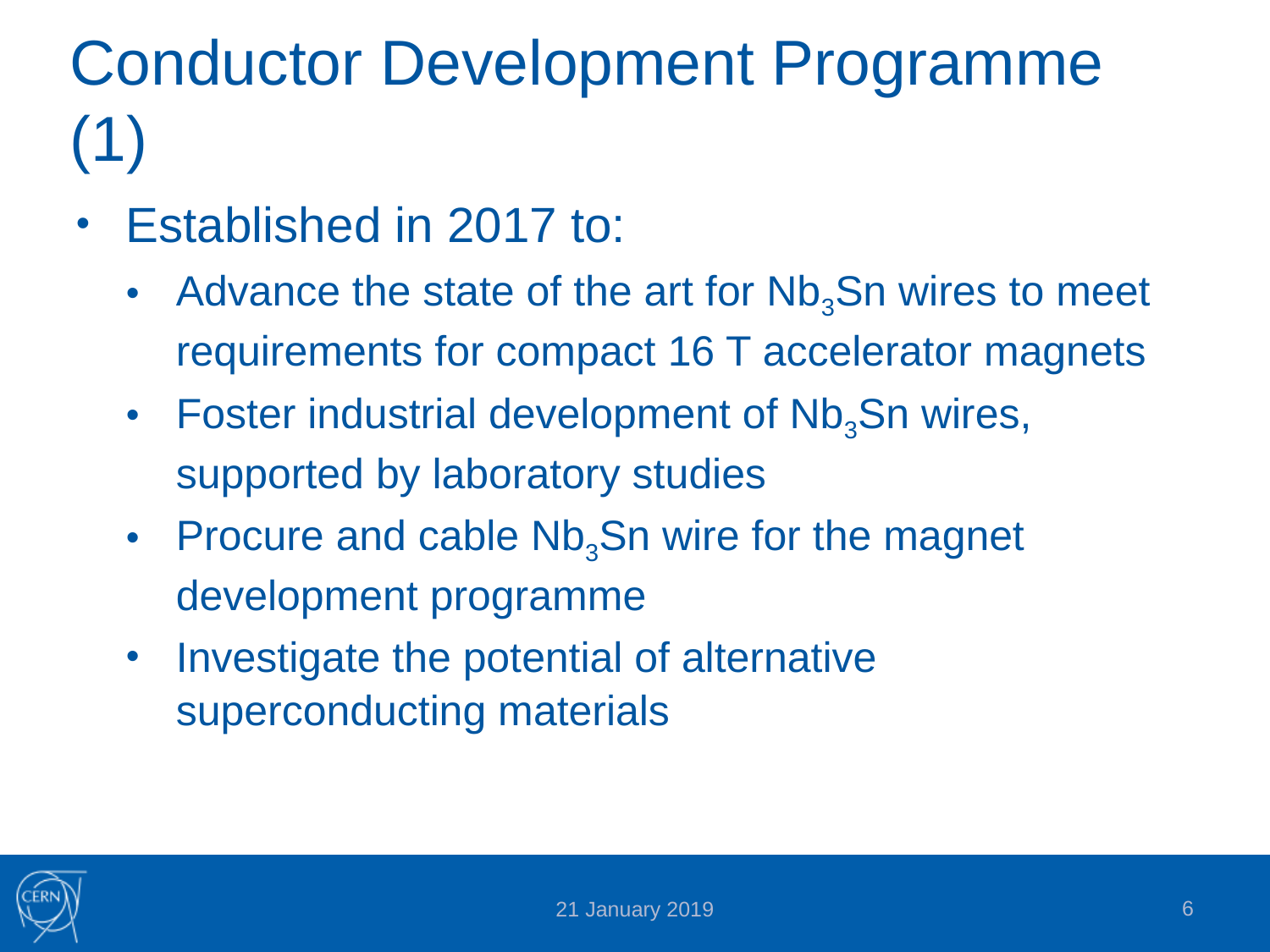

# Conductor Development Programme (1)
Established in 2017 to:
Advance the state of the art for Nb3Sn wires to meet requirements for compact 16 T accelerator magnets
Foster industrial development of Nb3Sn wires, supported by laboratory studies
Procure and cable Nb3Sn wire for the magnet development programme
Investigate the potential of alternative superconducting materials
6
21 January 2019